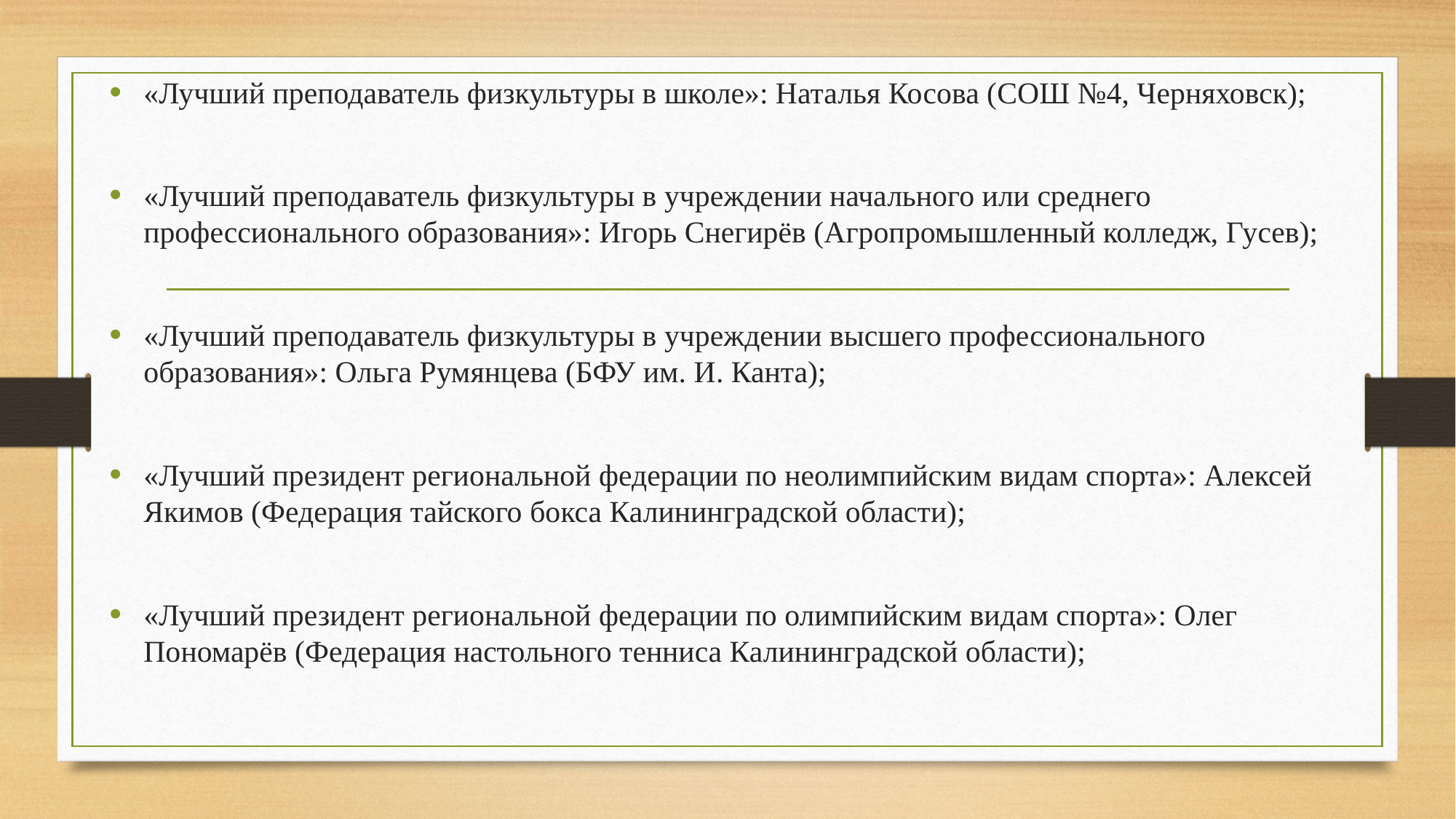

«Лучший преподаватель физкультуры в школе»: Наталья Косова (СОШ №4, Черняховск);

«Лучший преподаватель физкультуры в учреждении начального или среднего профессионального образования»: Игорь Снегирёв (Агропромышленный колледж, Гусев);

«Лучший преподаватель физкультуры в учреждении высшего профессионального образования»: Ольга Румянцева (БФУ им. И. Канта);

«Лучший президент региональной федерации по неолимпийским видам спорта»: Алексей Якимов (Федерация тайского бокса Калининградской области);

«Лучший президент региональной федерации по олимпийским видам спорта»: Олег Пономарёв (Федерация настольного тенниса Калининградской области);